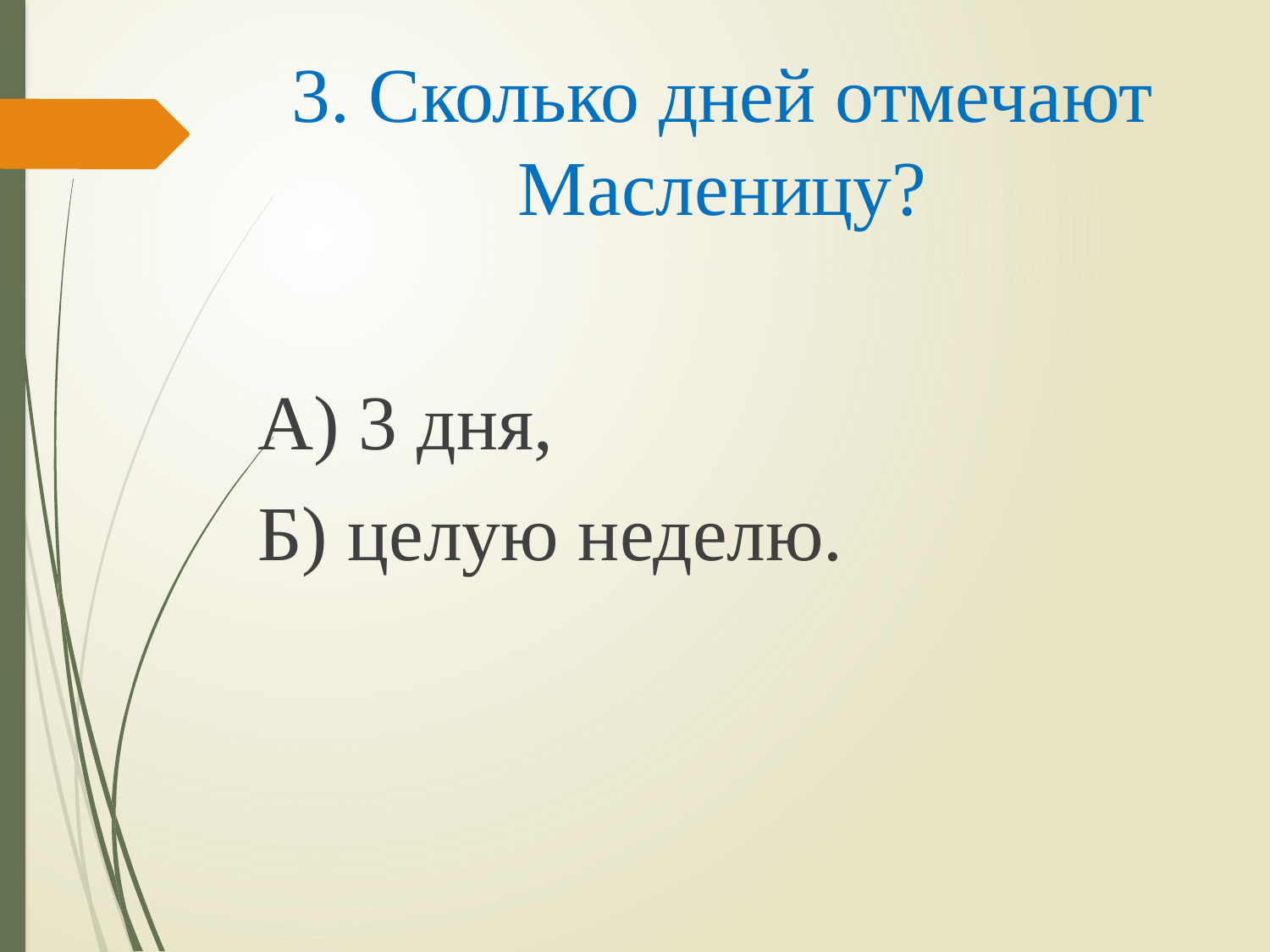

# 3. Сколько дней отмечают Масленицу?
А) 3 дня,
Б) целую неделю.